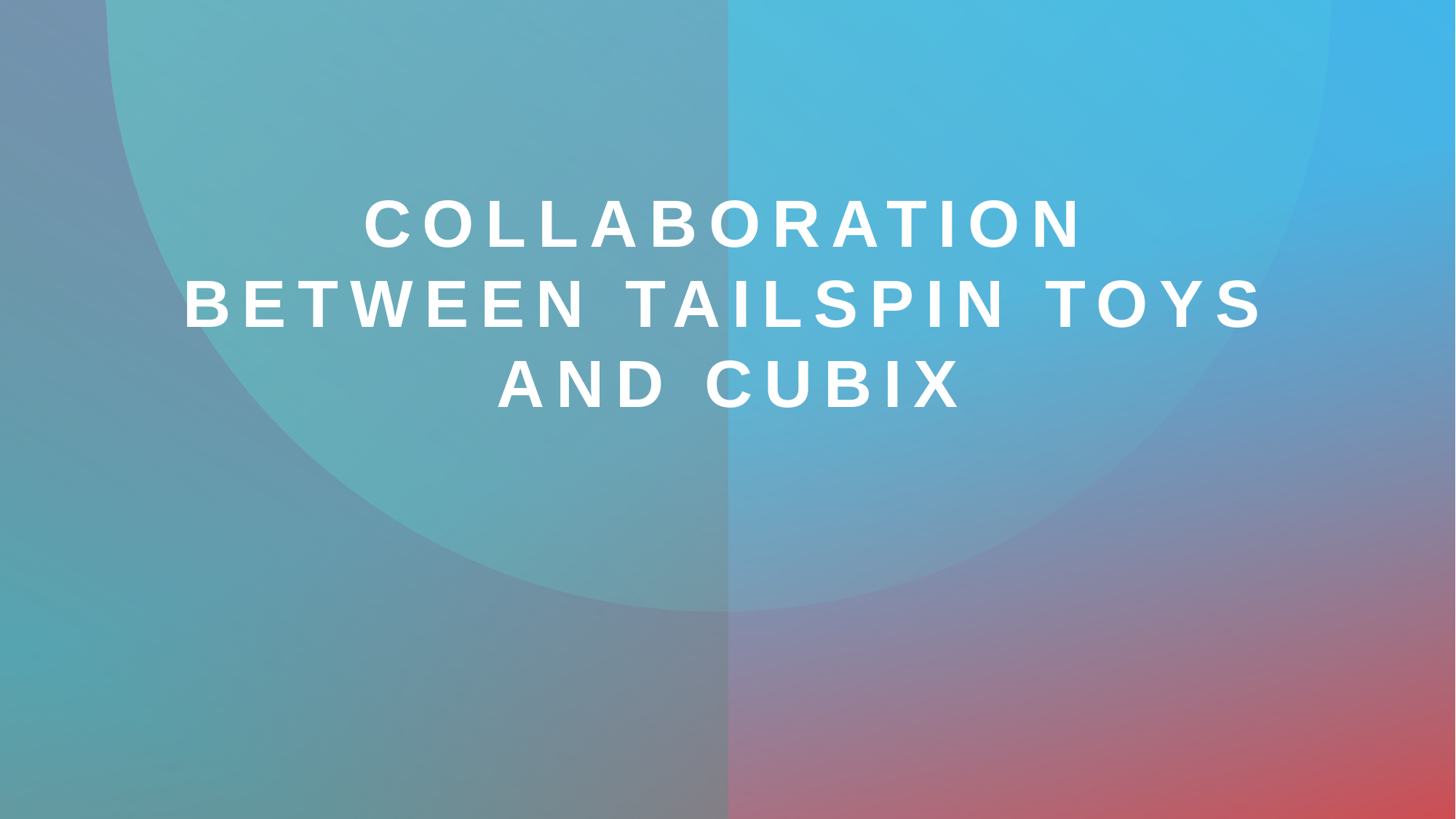

# COLLABORATION BETWEEN TAILSPIN TOYS AND CUBIX